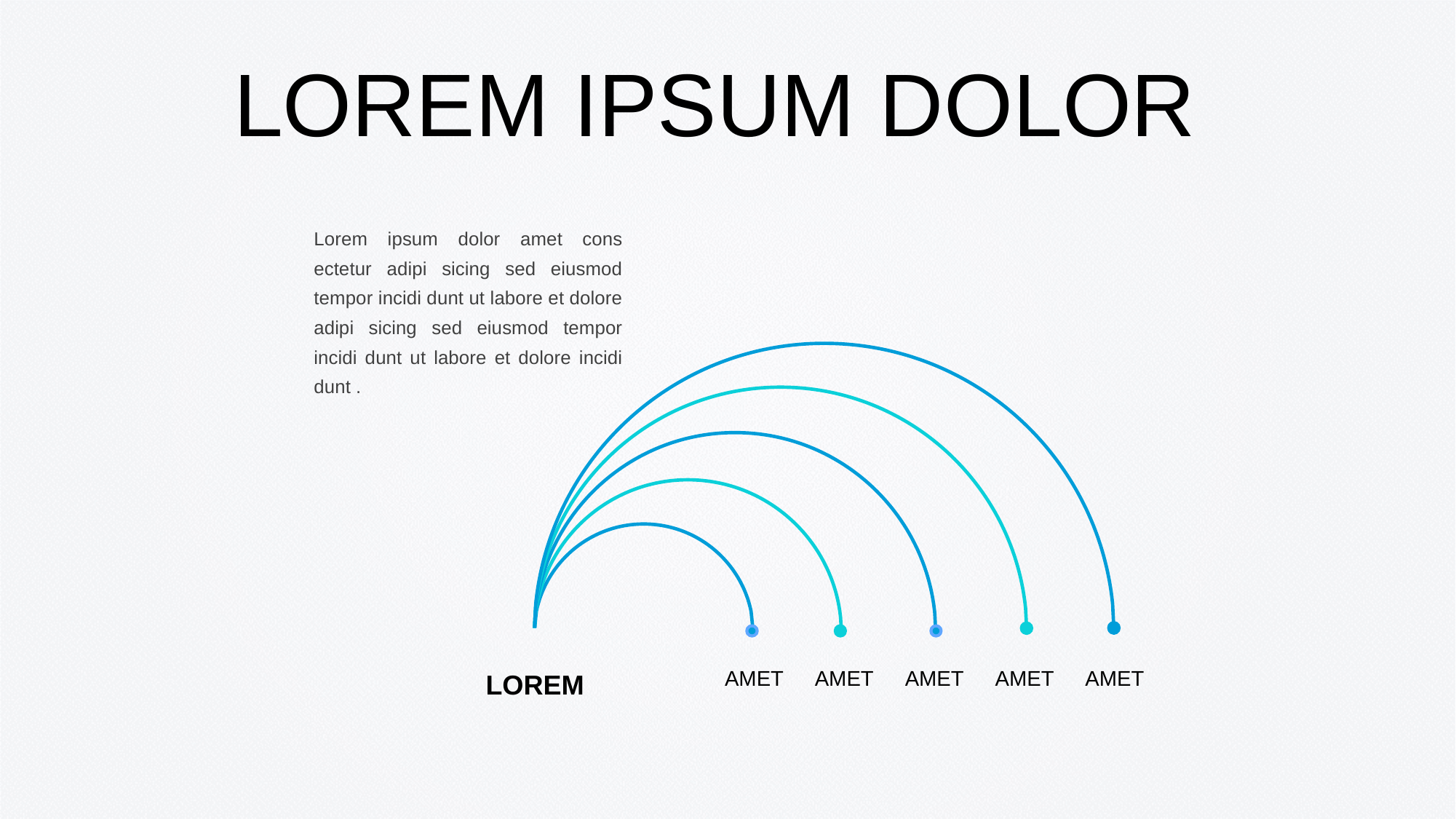

# LOREM IPSUM DOLOR
Lorem ipsum dolor amet cons ectetur adipi sicing sed eiusmod tempor incidi dunt ut labore et dolore adipi sicing sed eiusmod tempor incidi dunt ut labore et dolore incidi dunt .

LOREM
AMET
AMET
AMET
AMET
AMET